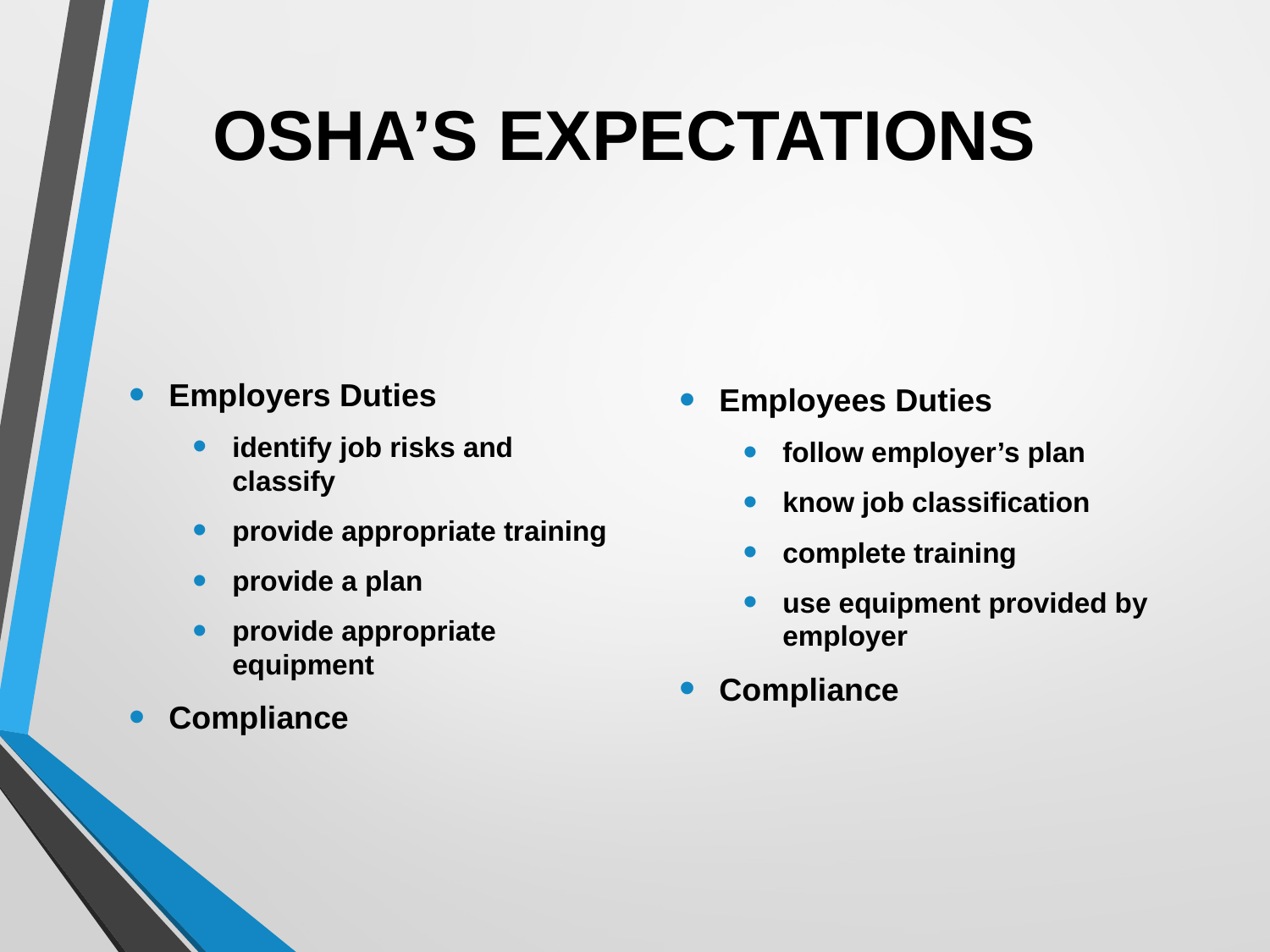

# OSHA’S EXPECTATIONS
Employers Duties
identify job risks and classify
provide appropriate training
provide a plan
provide appropriate equipment
Compliance
Employees Duties
follow employer’s plan
know job classification
complete training
use equipment provided by employer
Compliance